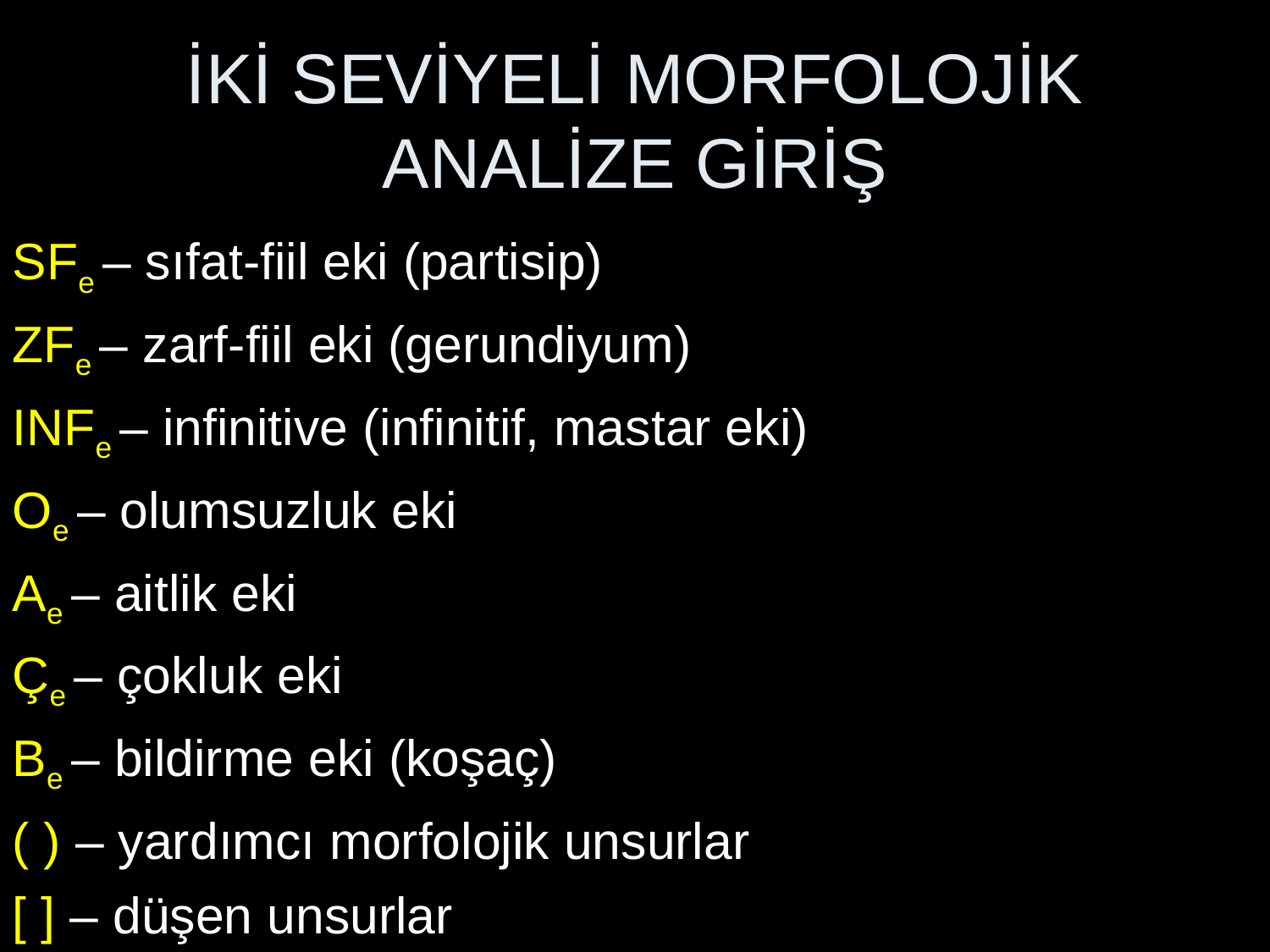

# İKİ SEVİYELİ MORFOLOJİK ANALİZE GİRİŞ
SFe – sıfat-fiil eki (partisip)
ZFe – zarf-fiil eki (gerundiyum)
INFe – infinitive (infinitif, mastar eki)
Oe – olumsuzluk eki
Ae – aitlik eki
Çe – çokluk eki
Be – bildirme eki (koşaç)
( ) – yardımcı morfolojik unsurlar
[ ] – düşen unsurlar